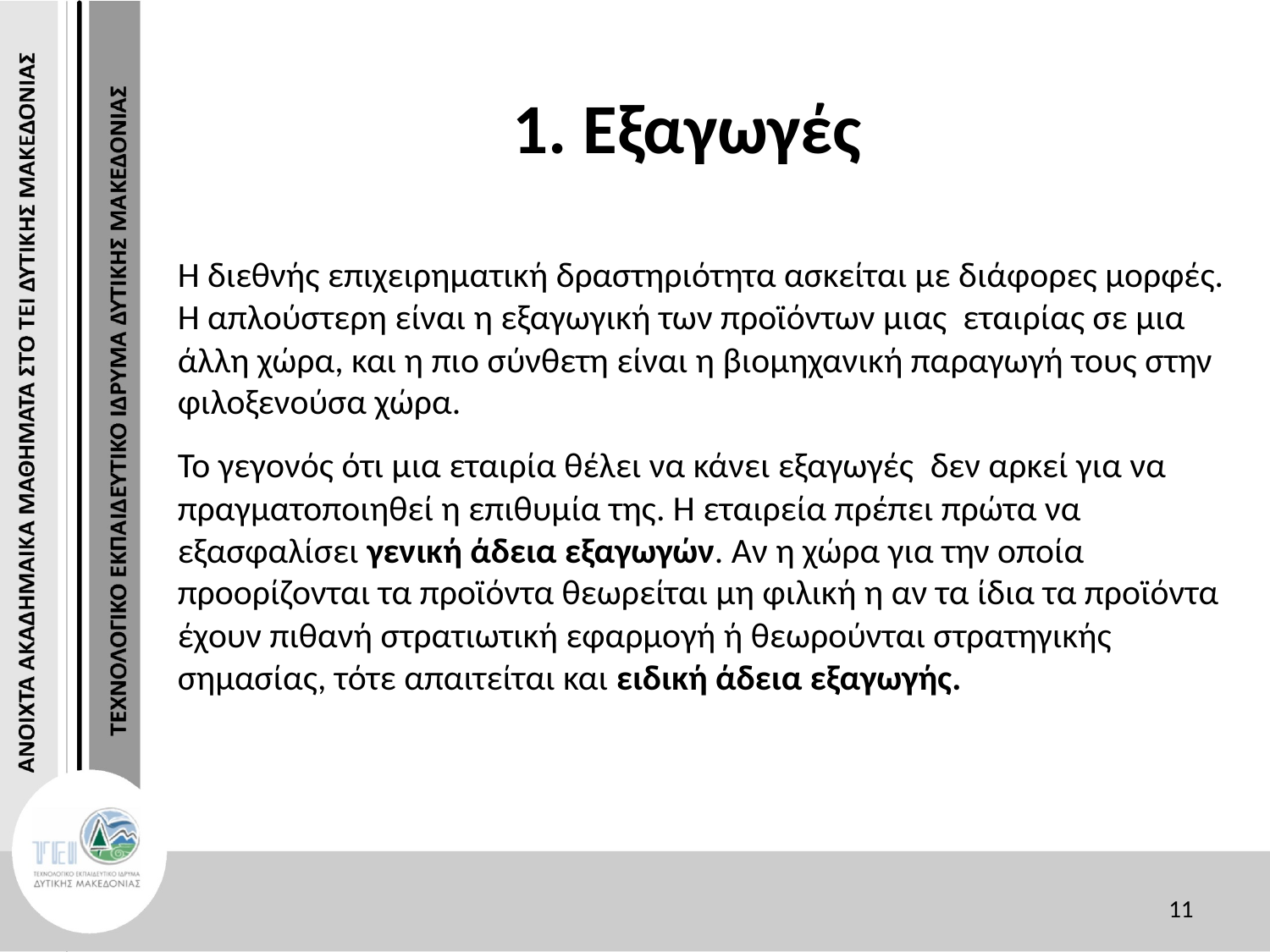

# 1. Εξαγωγές
Η διεθνής επιχειρηματική δραστηριότητα ασκείται με διάφορες μορφές. Η απλούστερη είναι η εξαγωγική των προϊόντων μιας  εταιρίας σε μια άλλη χώρα, και η πιο σύνθετη είναι η βιομηχανική παραγωγή τους στην φιλοξενούσα χώρα.
Το γεγονός ότι μια εταιρία θέλει να κάνει εξαγωγές  δεν αρκεί για να πραγματοποιηθεί η επιθυμία της. Η εταιρεία πρέπει πρώτα να εξασφαλίσει γενική άδεια εξαγωγών. Αν η χώρα για την οποία προορίζονται τα προϊόντα θεωρείται μη φιλική η αν τα ίδια τα προϊόντα έχουν πιθανή στρατιωτική εφαρμογή ή θεωρούνται στρατηγικής  σημασίας, τότε απαιτείται και ειδική άδεια εξαγωγής.
11